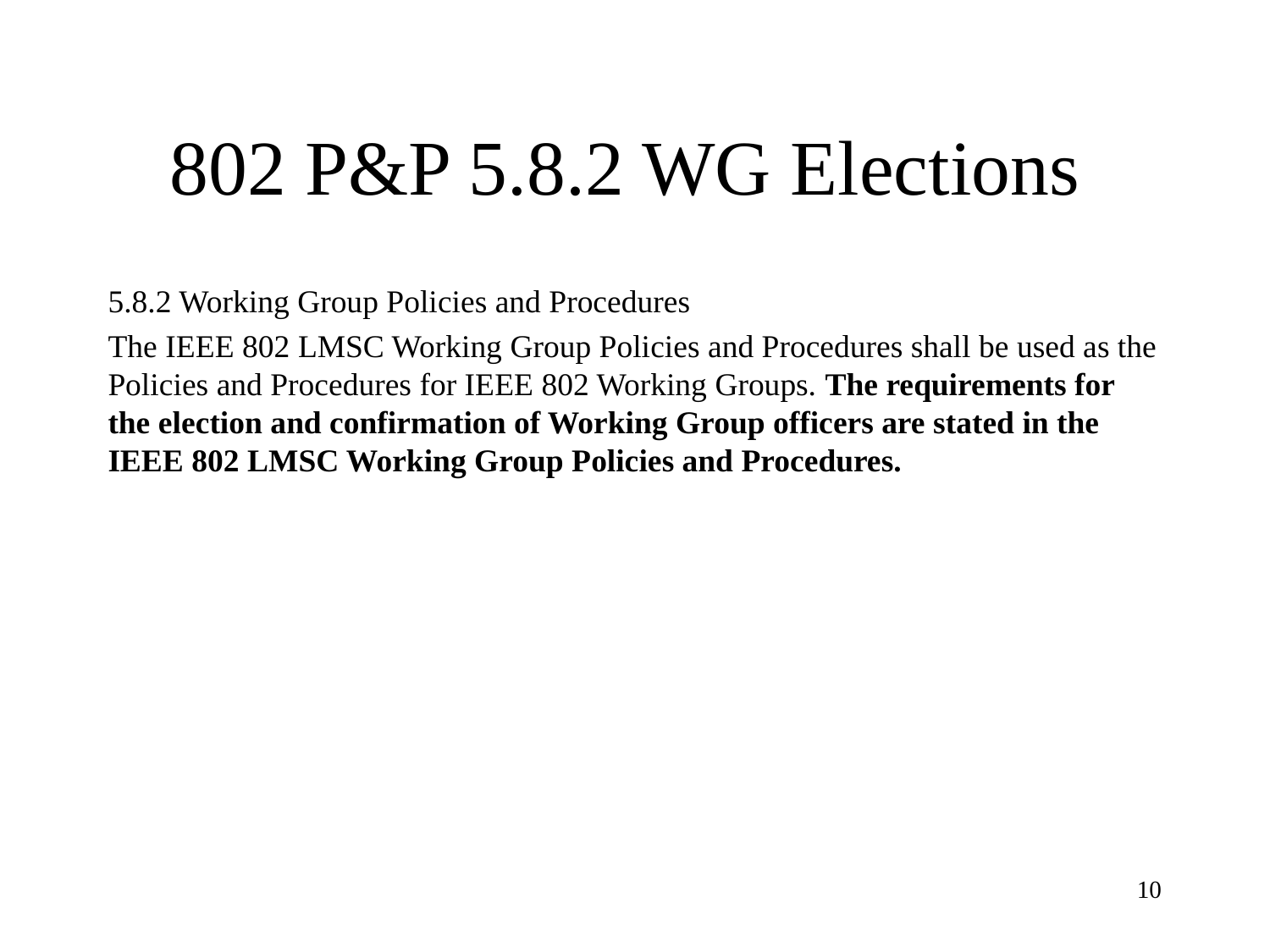

# 802 P&P 5.8.2 WG Elections
5.8.2 Working Group Policies and Procedures
The IEEE 802 LMSC Working Group Policies and Procedures shall be used as the Policies and Procedures for IEEE 802 Working Groups. The requirements for the election and confirmation of Working Group officers are stated in the IEEE 802 LMSC Working Group Policies and Procedures.

10